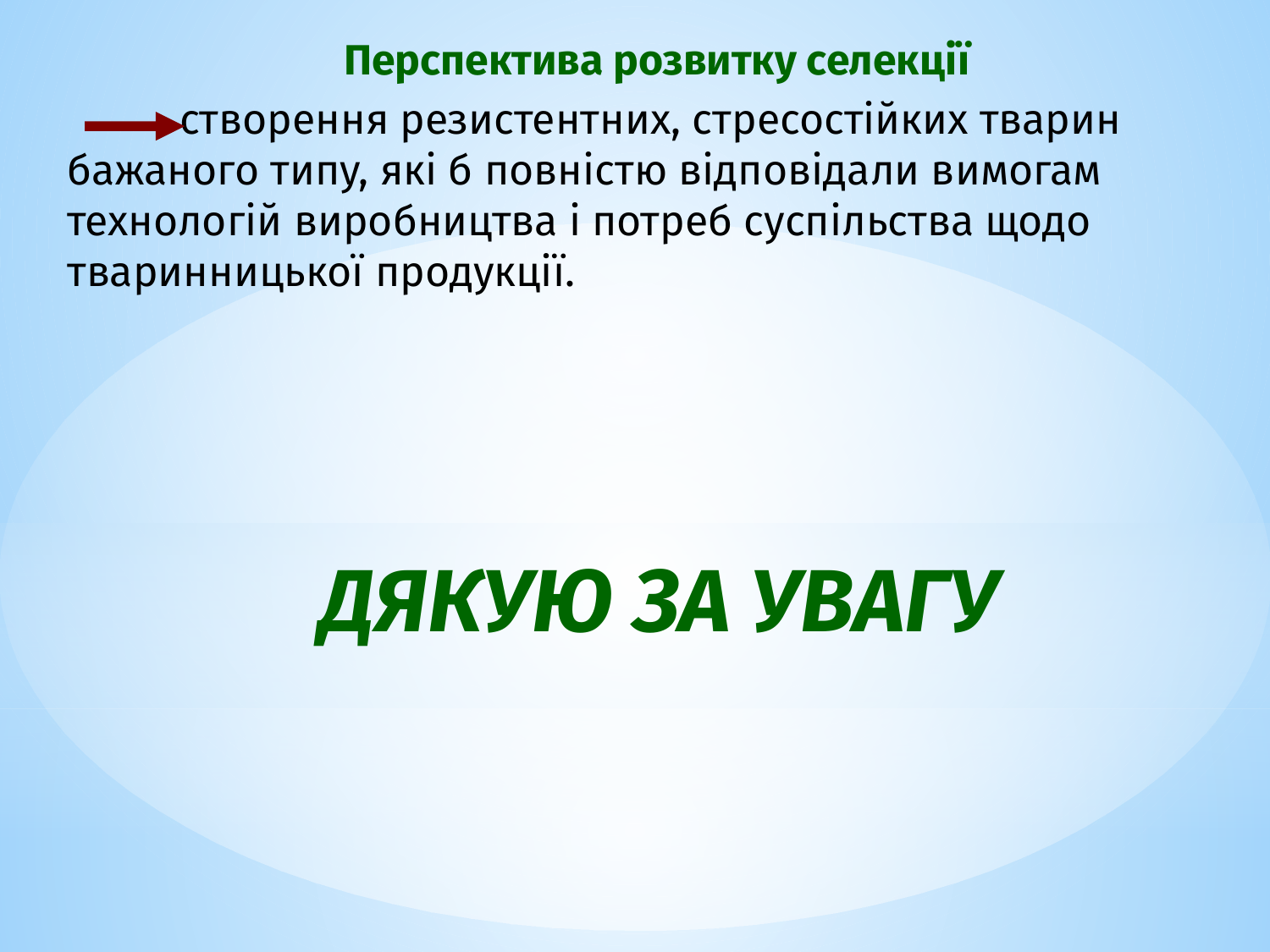

Перспектива розвитку селекції
          створення резистентних, стресостійких тварин бажаного типу, які б повністю відповідали вимогам технологій виробництва і потреб суспільства щодо тваринницької продукції.

ДЯКУЮ ЗА УВАГУ